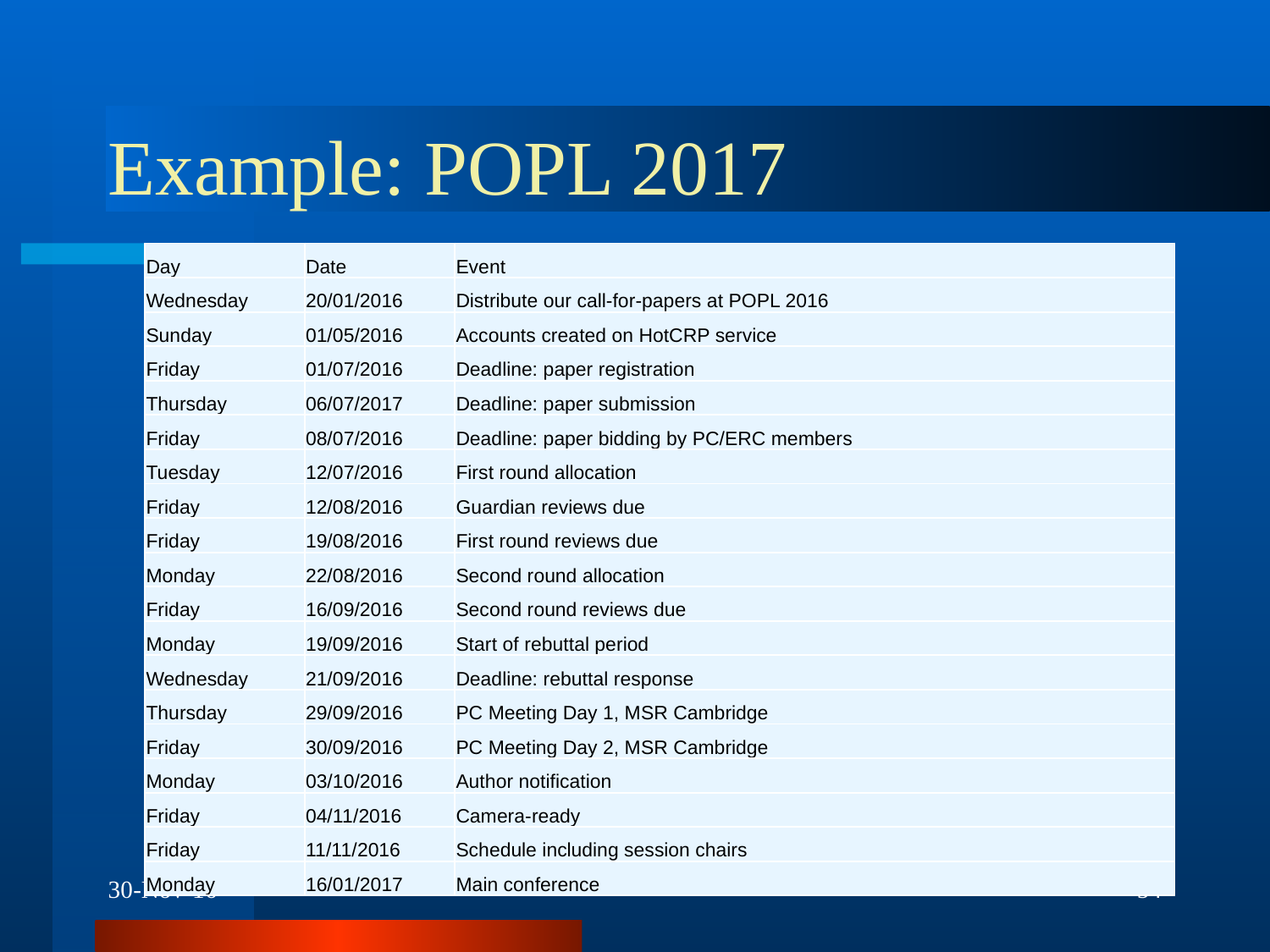

# Example: POPL 2017
| Day | Date | Event |
| --- | --- | --- |
| Wednesday | 20/01/2016 | Distribute our call-for-papers at POPL 2016 |
| Sunday | 01/05/2016 | Accounts created on HotCRP service |
| Friday | 01/07/2016 | Deadline: paper registration |
| Thursday | 06/07/2017 | Deadline: paper submission |
| Friday | 08/07/2016 | Deadline: paper bidding by PC/ERC members |
| Tuesday | 12/07/2016 | First round allocation |
| Friday | 12/08/2016 | Guardian reviews due |
| Friday | 19/08/2016 | First round reviews due |
| Monday | 22/08/2016 | Second round allocation |
| Friday | 16/09/2016 | Second round reviews due |
| Monday | 19/09/2016 | Start of rebuttal period |
| Wednesday | 21/09/2016 | Deadline: rebuttal response |
| Thursday | 29/09/2016 | PC Meeting Day 1, MSR Cambridge |
| Friday | 30/09/2016 | PC Meeting Day 2, MSR Cambridge |
| Monday | 03/10/2016 | Author notification |
| Friday | 04/11/2016 | Camera-ready |
| Friday | 11/11/2016 | Schedule including session chairs |
| Monday | 16/01/2017 | Main conference |
30-Nov-16
54